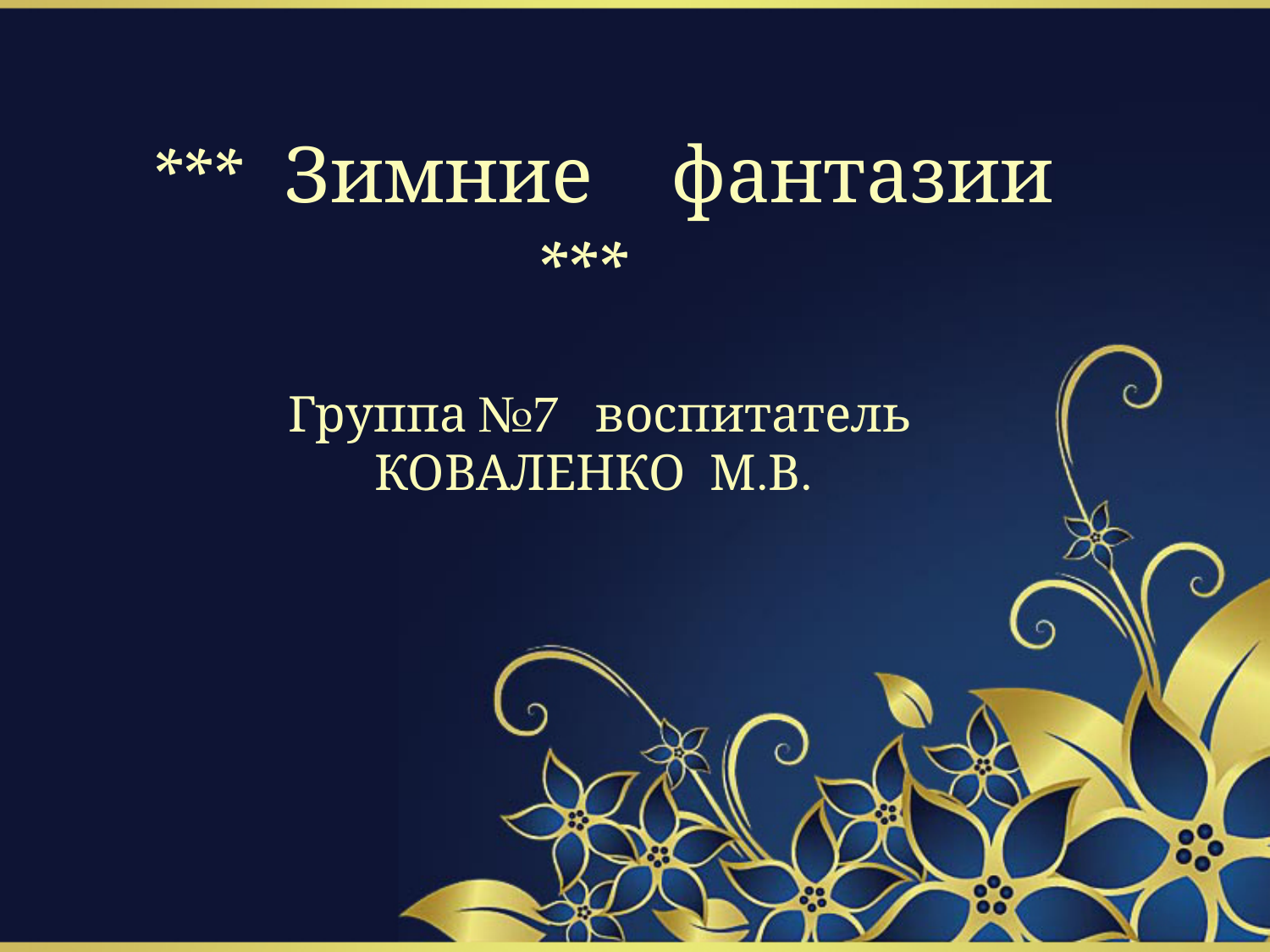

# ***  Зимние    фантазии  ***
Группа №7   воспитатель КОВАЛЕНКО  М.В.